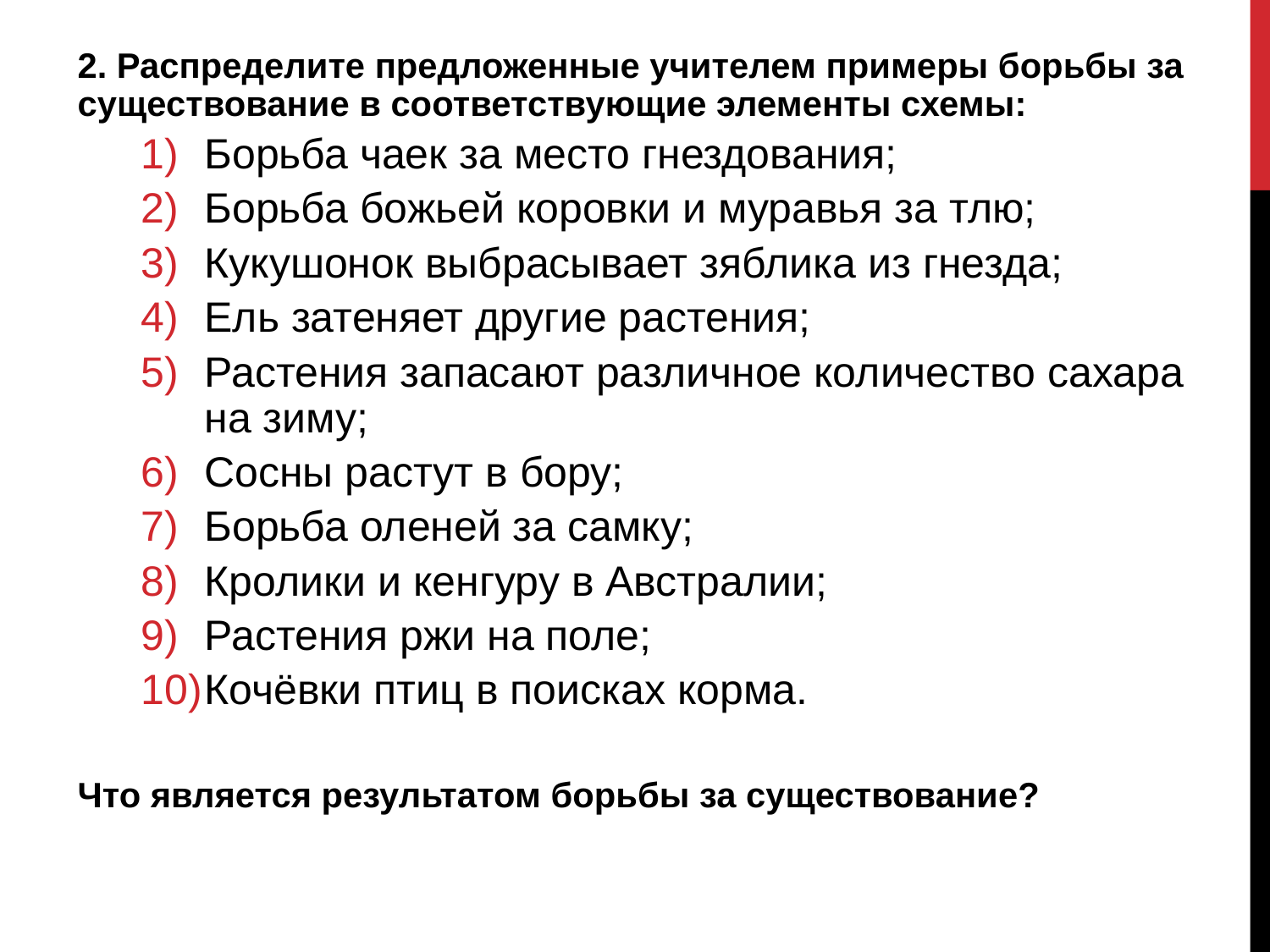

2. Распределите предложенные учителем примеры борьбы за существование в соответствующие элементы схемы:
Борьба чаек за место гнездования;
Борьба божьей коровки и муравья за тлю;
Кукушонок выбрасывает зяблика из гнезда;
Ель затеняет другие растения;
Растения запасают различное количество сахара на зиму;
Сосны растут в бору;
Борьба оленей за самку;
Кролики и кенгуру в Австралии;
Растения ржи на поле;
Кочёвки птиц в поисках корма.

Что является результатом борьбы за существование?